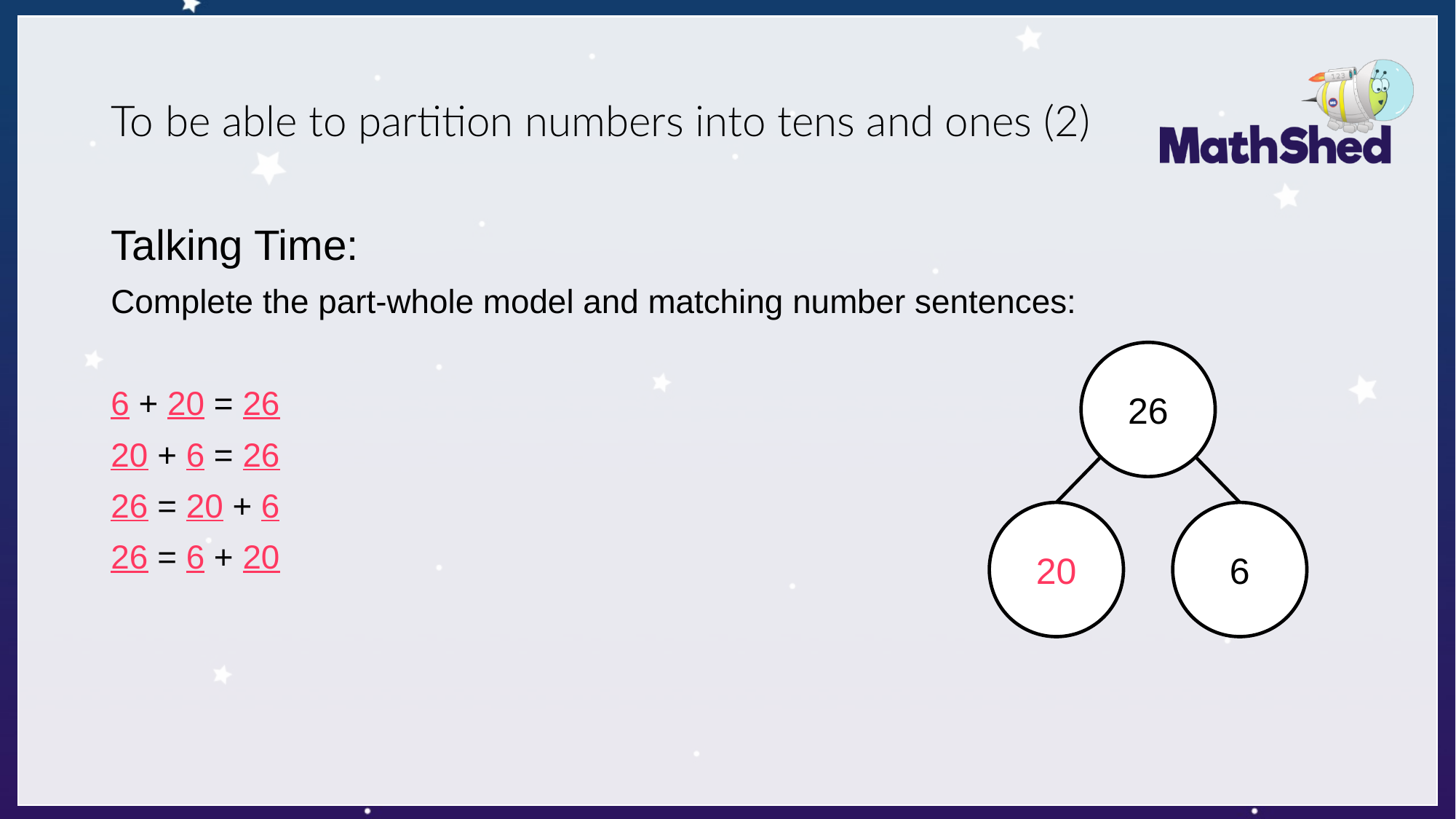

# To be able to partition numbers into tens and ones (2)
Talking Time:
Complete the part-whole model and matching number sentences:

6 + 20 = 26
20 + 6 = 26
26 = 20 + 6
26 = 6 + 20

26
6
20